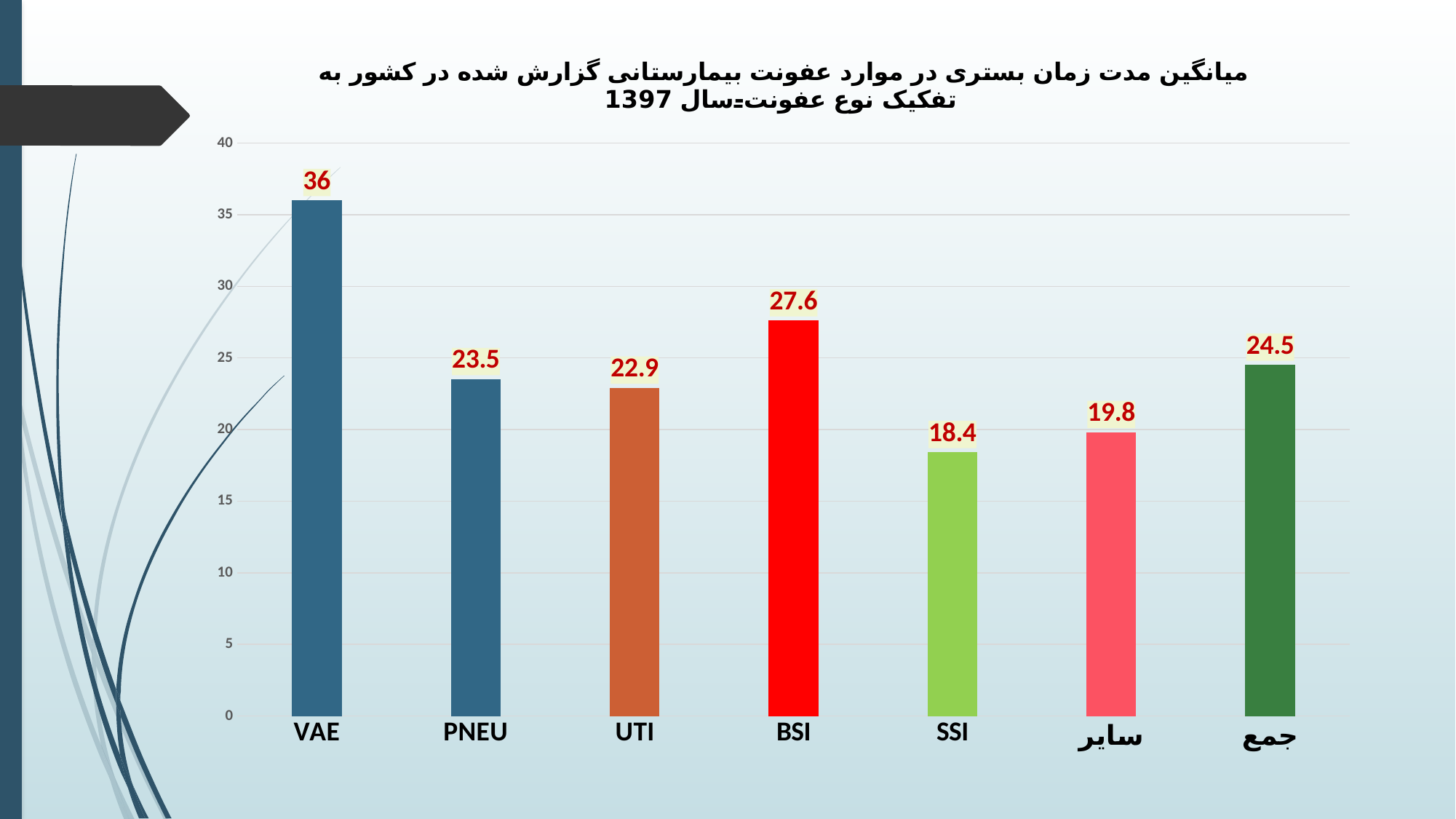

### Chart: میانگین مدت زمان بستری در موارد عفونت بیمارستانی گزارش شده در کشور به تفکیک نوع عفونت-سال 1397

| Category | میانگین مدت بستری (روز) |
|---|---|
| VAE | 36.0 |
| PNEU | 23.5 |
| UTI | 22.9 |
| BSI | 27.6 |
| SSI | 18.4 |
| سایر | 19.8 |
| جمع | 24.5 |